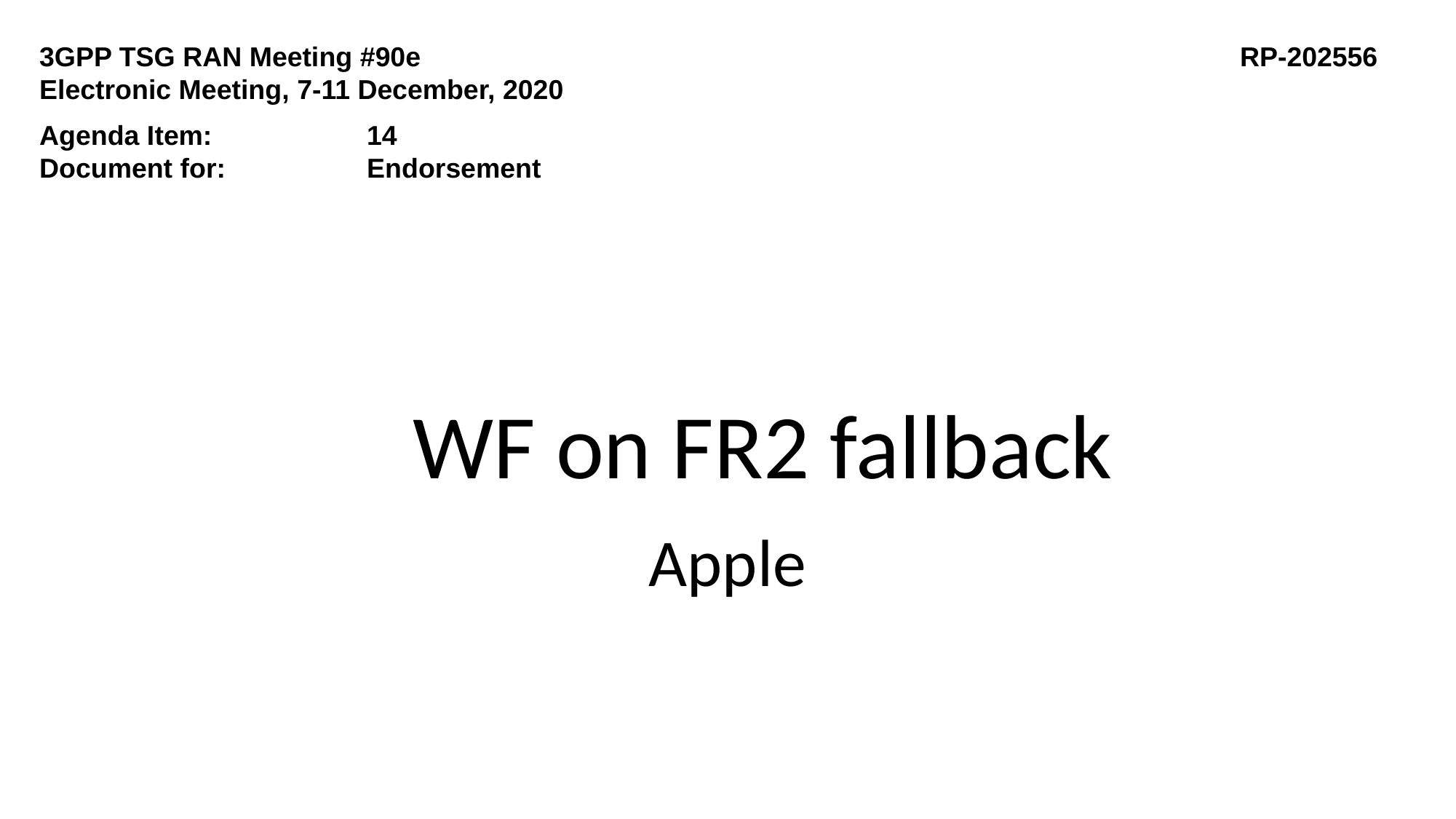

3GPP TSG RAN Meeting #90e								RP-202556
Electronic Meeting, 7-11 December, 2020
Agenda Item:		14
Document for:		Endorsement
# WF on FR2 fallback
Apple